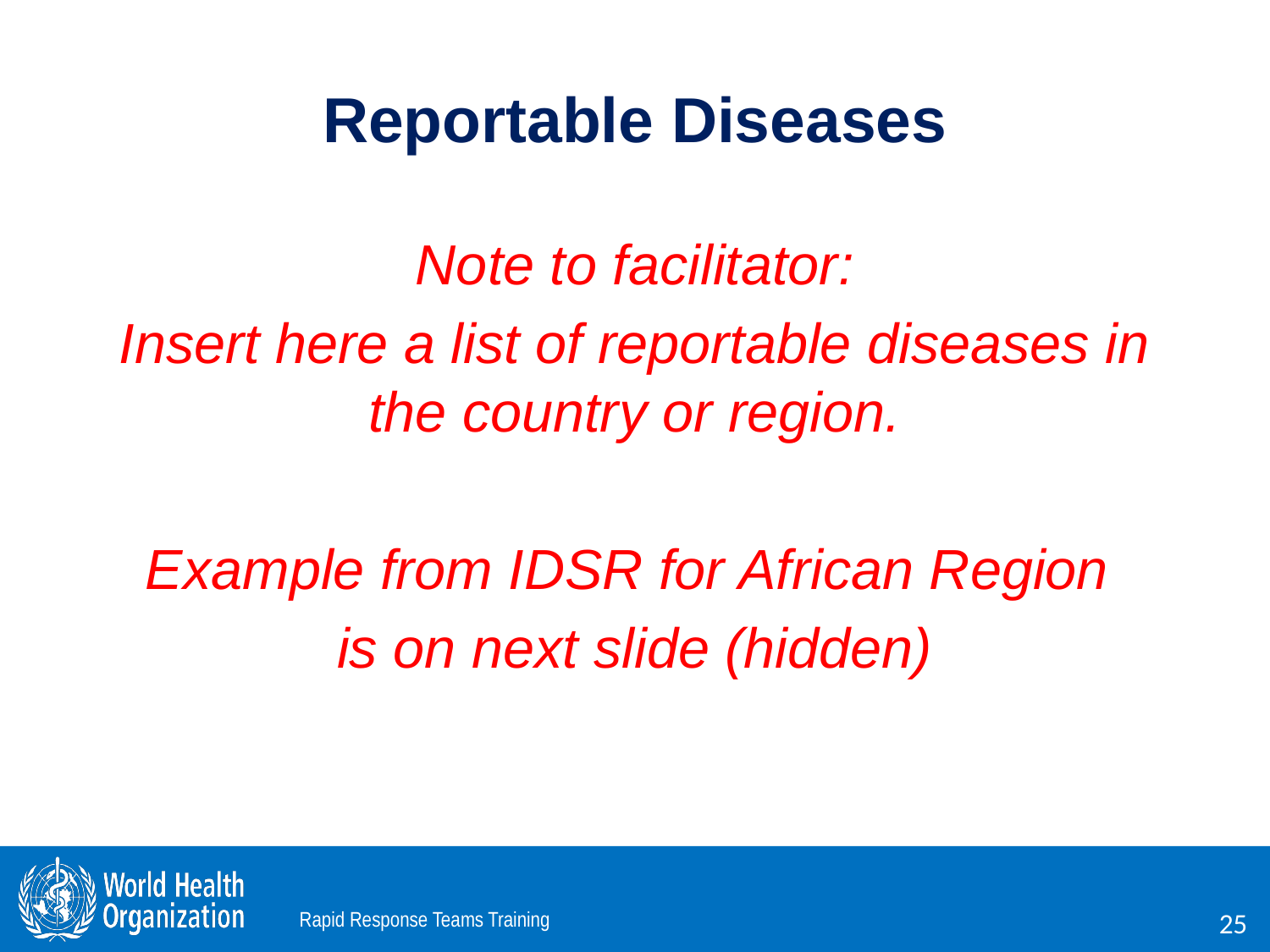

# Reportable Diseases
Note to facilitator:
Insert here a list of reportable diseases in the country or region.

Example from IDSR for African Region
is on next slide (hidden)